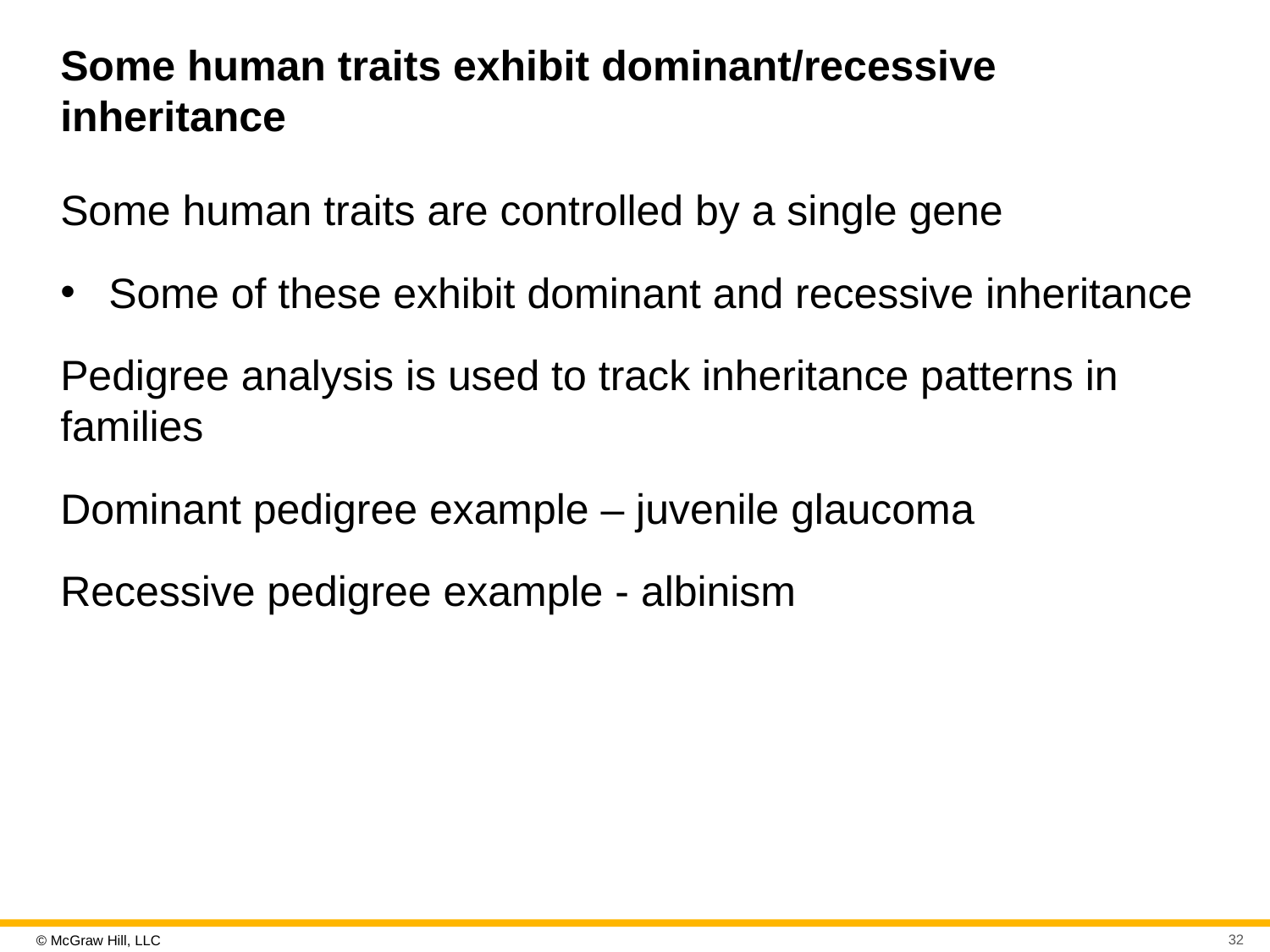

# Some human traits exhibit dominant/recessive inheritance
Some human traits are controlled by a single gene
Some of these exhibit dominant and recessive inheritance
Pedigree analysis is used to track inheritance patterns in families
Dominant pedigree example – juvenile glaucoma
Recessive pedigree example - albinism
32